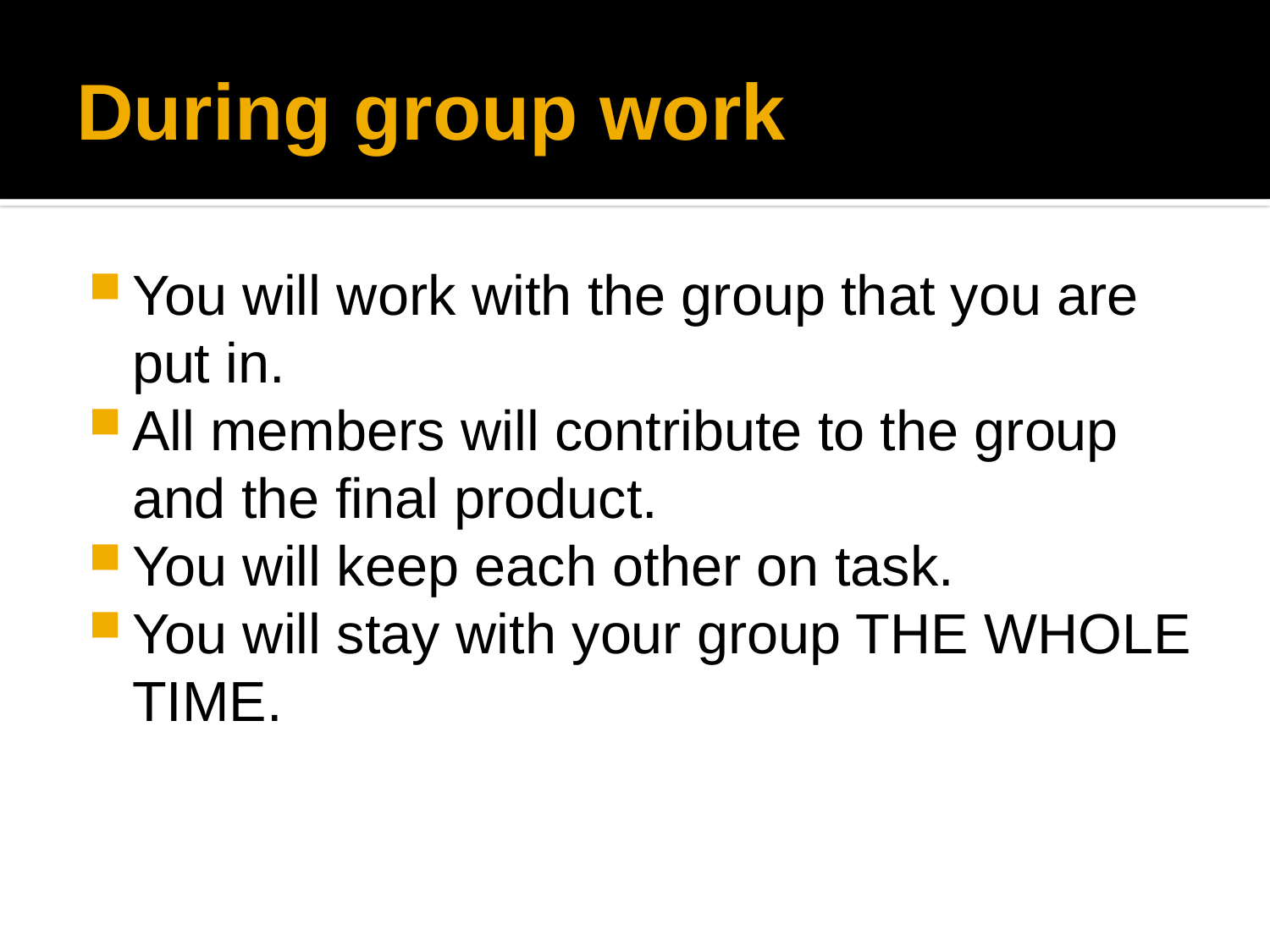

# During group work
You will work with the group that you are put in.
All members will contribute to the group and the final product.
You will keep each other on task.
You will stay with your group THE WHOLE TIME.